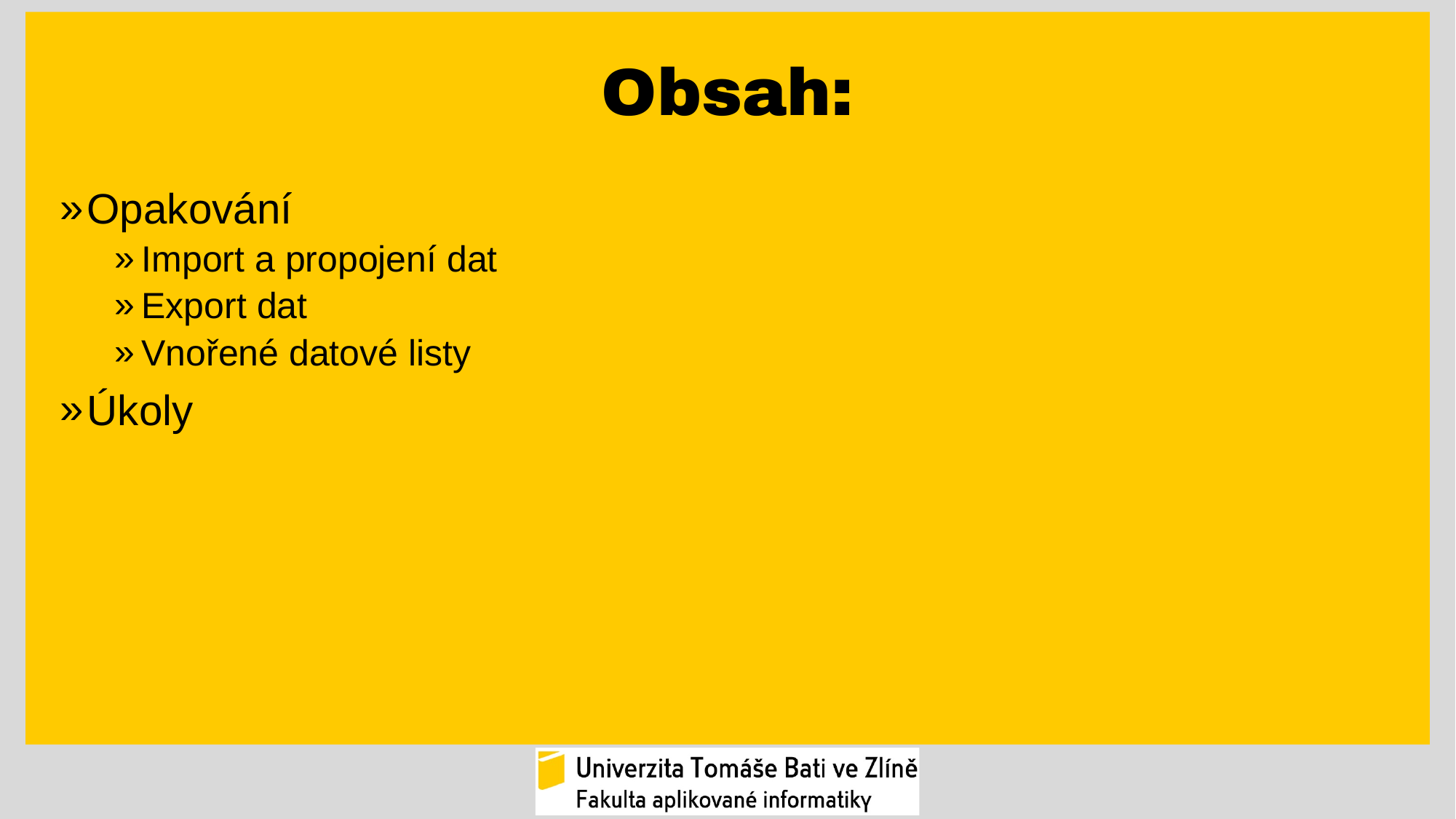

# Obsah:
Opakování
Import a propojení dat
Export dat
Vnořené datové listy
Úkoly